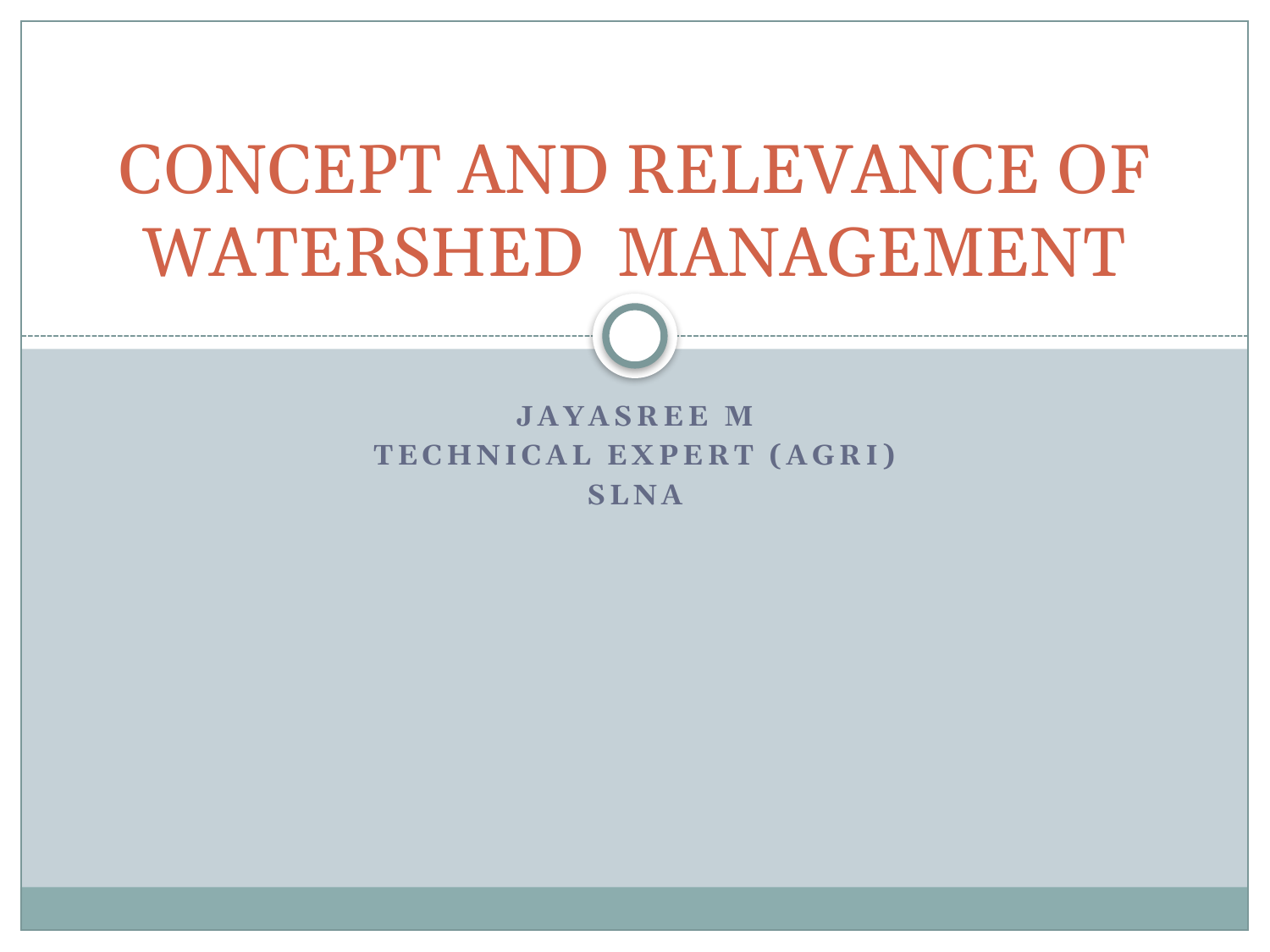

# CONCEPT AND RELEVANCE OF WATERSHED  MANAGEMENT
Jayasree M
Technical Expert (Agri)
SLNA